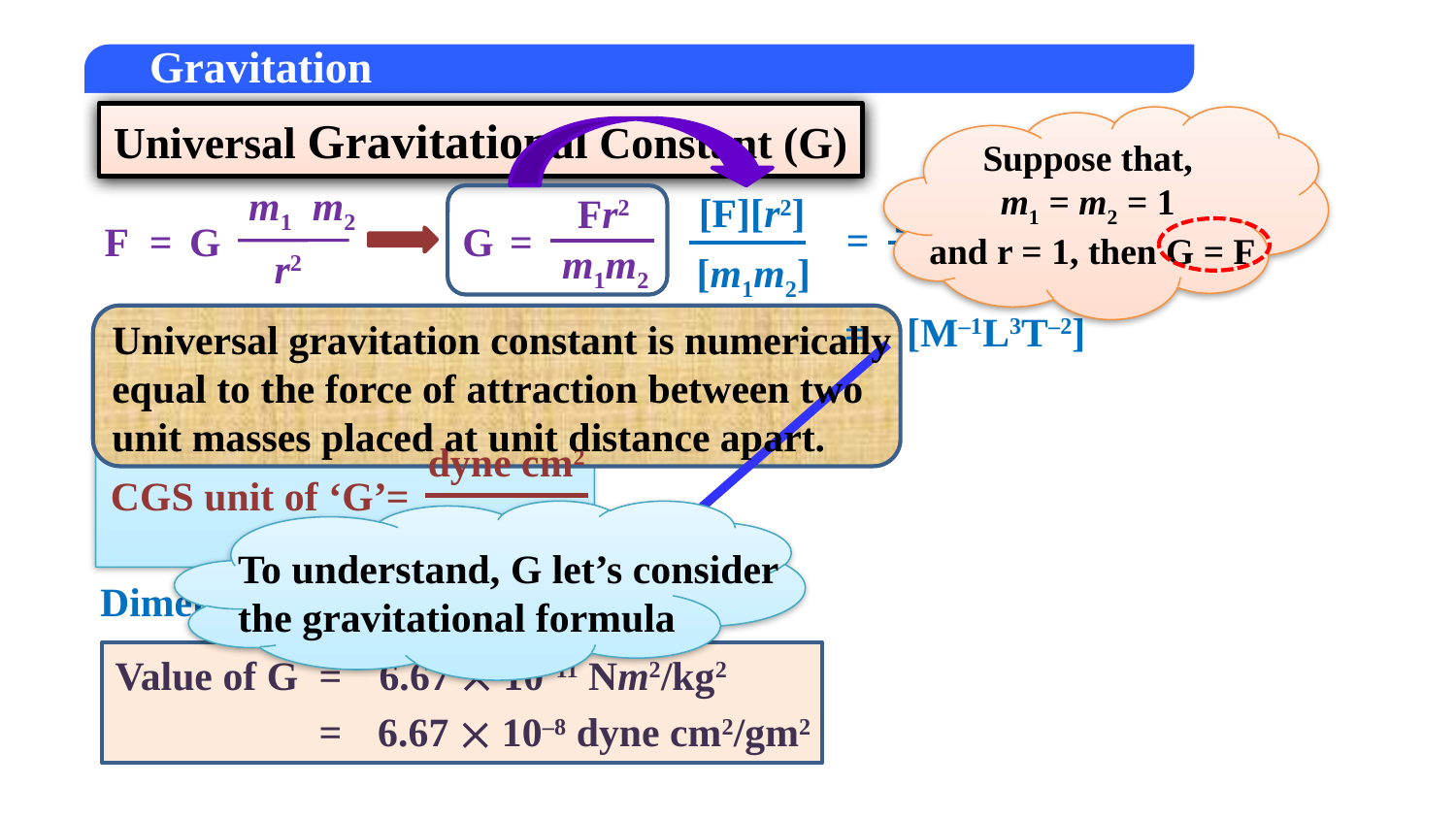

Universal Gravitational Constant (G)

Suppose that,
m1 = m2 = 1
and r = 1, then G = F

 m1 m2
G
r2
[F][r2]
[m1m2]
[M1L1T–2] [M0L2T0]
[M2L0T0]
Fr2
m1m2

=
F
=
G
=

[M–1L3T–2]
=

Universal gravitation constant is numerically
equal to the force of attraction between two
unit masses placed at unit distance apart.

Nm2
kg2
SI unit of ‘G’
=
dyne cm2
gm2
CGS unit of ‘G’
=

To understand, G let’s consider
the gravitational formula
[M–1L3T–2]
Dimensions of ‘G’
=
Value of G

=
6.67 × 10–11 Nm2/kg2
=
6.67 × 10–8 dyne cm2/gm2